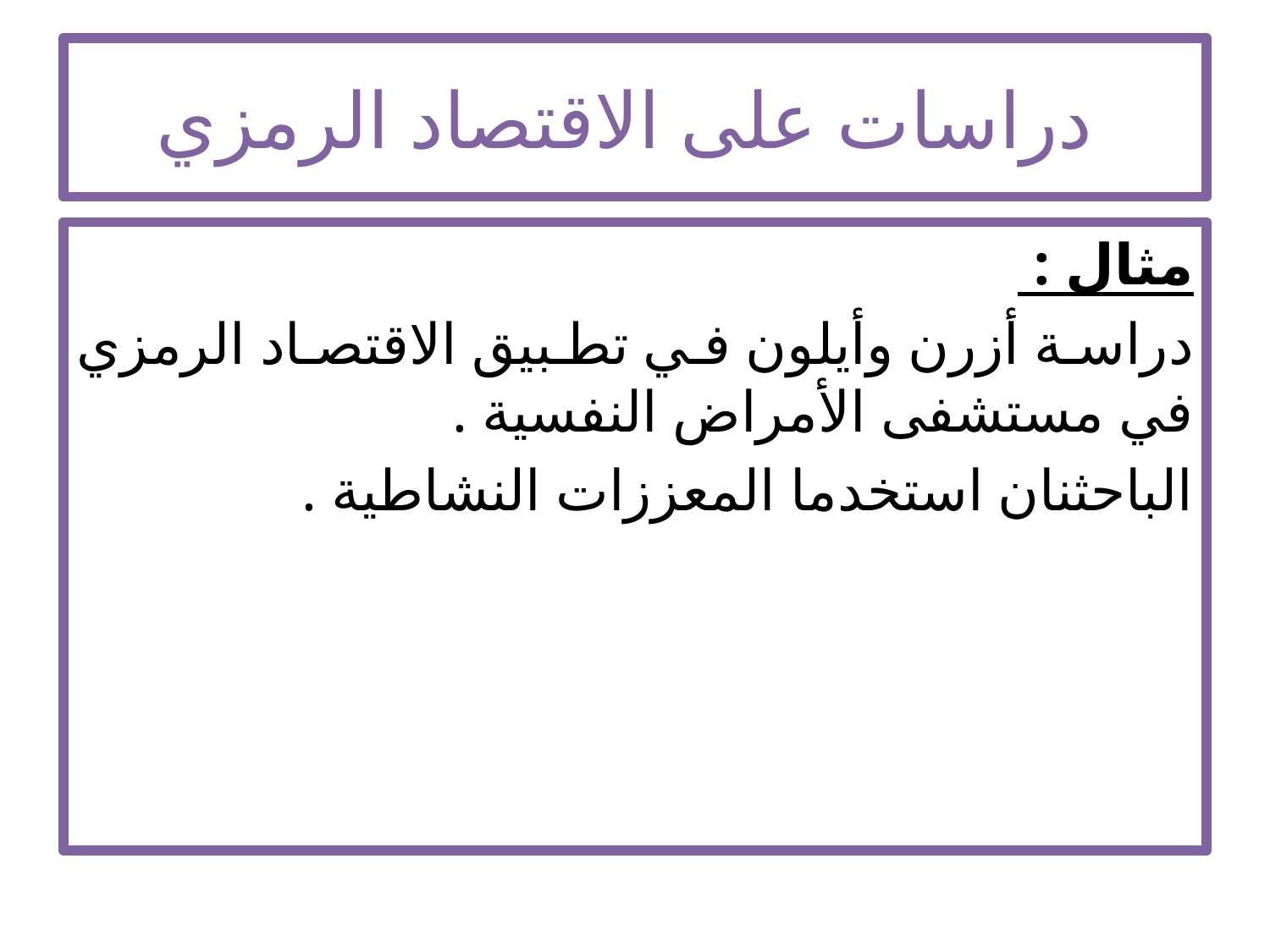

# دراسات على الاقتصاد الرمزي
مثال :
دراسة أزرن وأيلون في تطبيق الاقتصاد الرمزي في مستشفى الأمراض النفسية .
الباحثنان استخدما المعززات النشاطية .